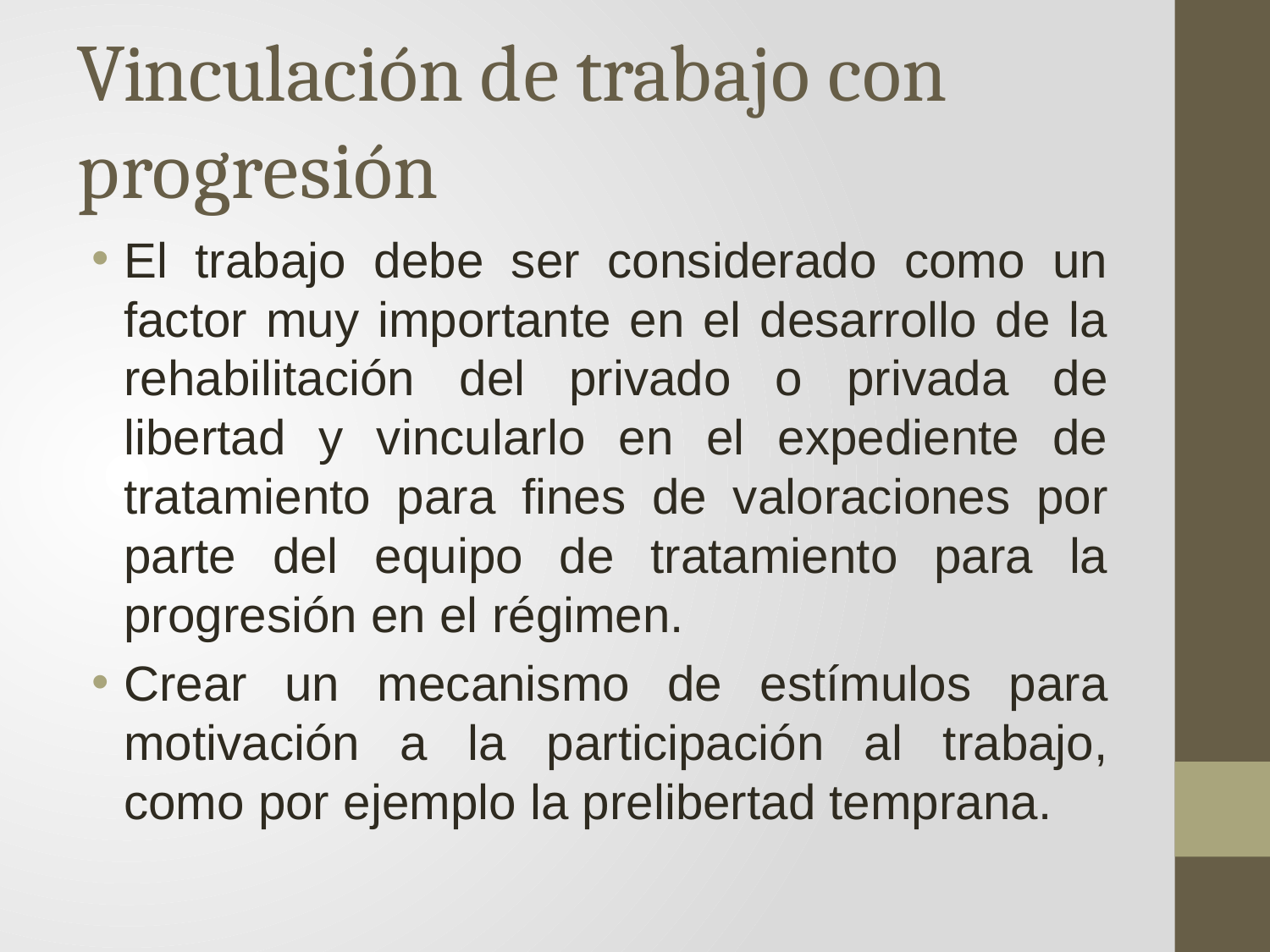

# Vinculación de trabajo con progresión
El trabajo debe ser considerado como un factor muy importante en el desarrollo de la rehabilitación del privado o privada de libertad y vincularlo en el expediente de tratamiento para fines de valoraciones por parte del equipo de tratamiento para la progresión en el régimen.
Crear un mecanismo de estímulos para motivación a la participación al trabajo, como por ejemplo la prelibertad temprana.